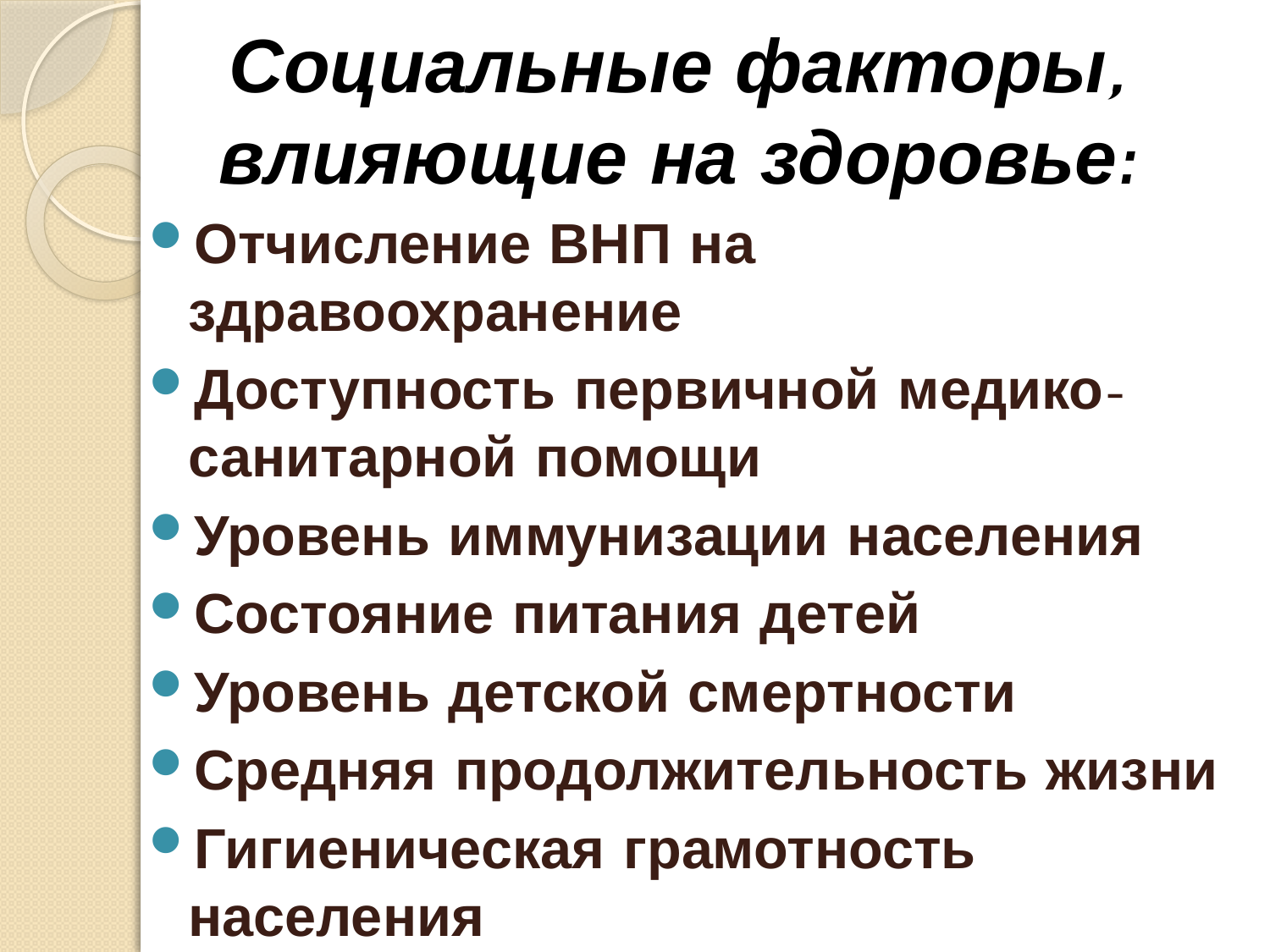

# Социальные факторы, влияющие на здоровье:
Отчисление ВНП на здравоохранение
Доступность первичной медико-санитарной помощи
Уровень иммунизации населения
Состояние питания детей
Уровень детской смертности
Средняя продолжительность жизни
Гигиеническая грамотность населения